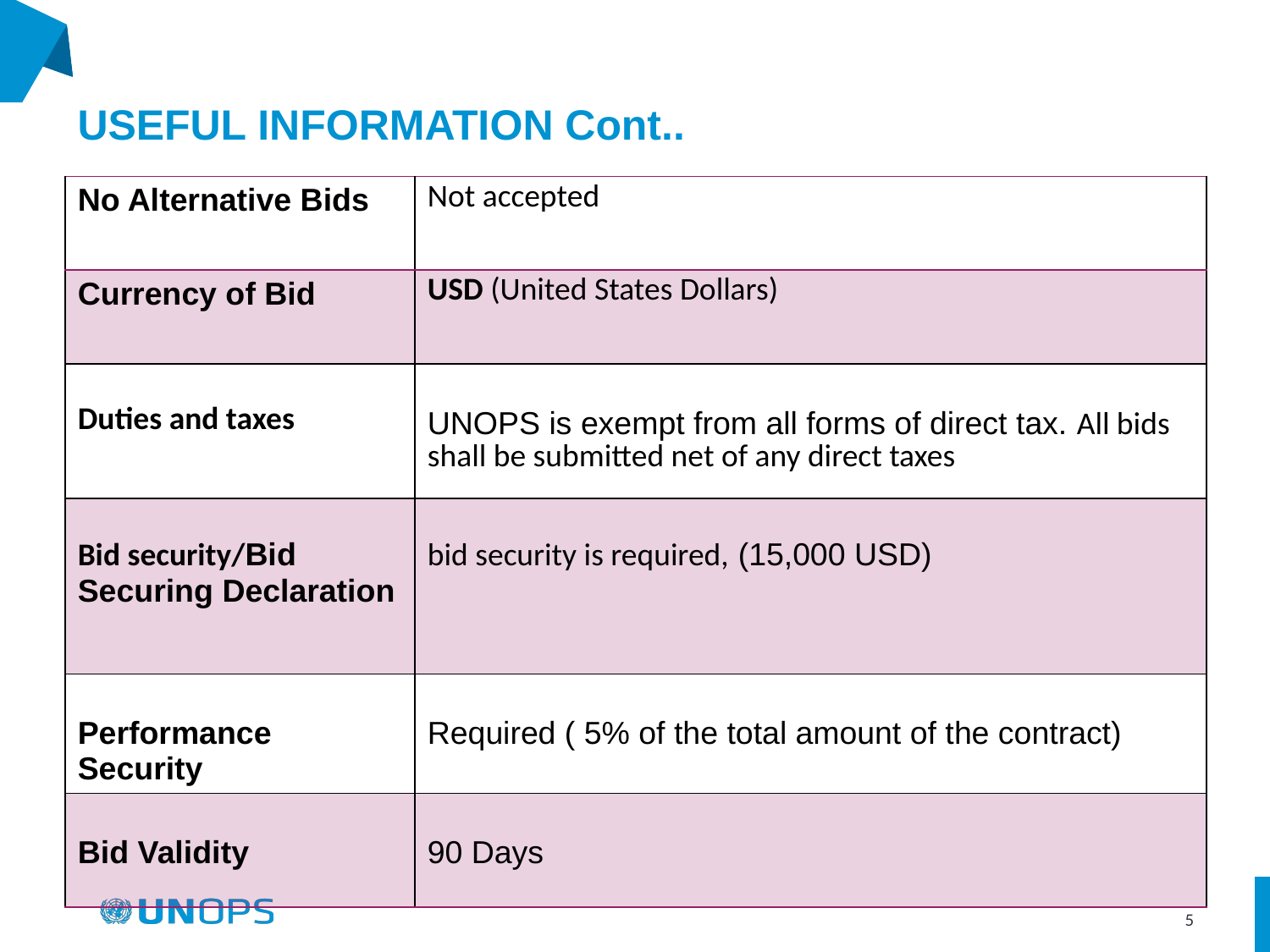

# USEFUL INFORMATION Cont..
| No Alternative Bids | Not accepted |
| --- | --- |
| Currency of Bid | USD (United States Dollars) |
| Duties and taxes | UNOPS is exempt from all forms of direct tax. All bids shall be submitted net of any direct taxes |
| Bid security/Bid Securing Declaration | bid security is required, (15,000 USD) |
| Performance Security | Required ( 5% of the total amount of the contract) |
| Bid Validity | 90 Days |
5